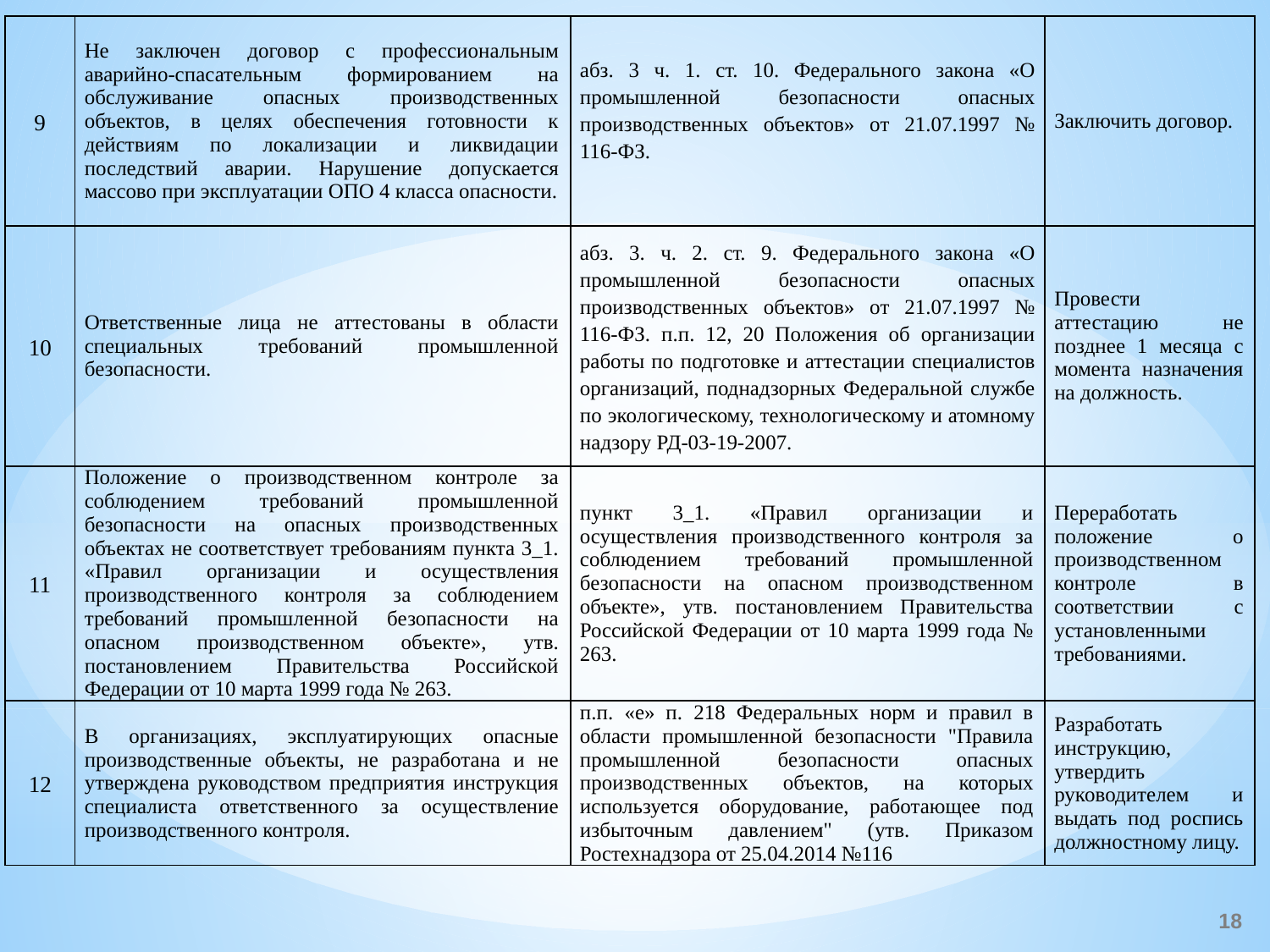

| 9 | Не заключен договор с профессиональным аварийно-спасательным формированием на обслуживание опасных производственных объектов, в целях обеспечения готовности к действиям по локализации и ликвидации последствий аварии. Нарушение допускается массово при эксплуатации ОПО 4 класса опасности. | абз. 3 ч. 1. ст. 10. Федерального закона «О промышленной безопасности опасных производственных объектов» от 21.07.1997 № 116-ФЗ. | Заключить договор. |
| --- | --- | --- | --- |
| 10 | Ответственные лица не аттестованы в области специальных требований промышленной безопасности. | абз. 3. ч. 2. ст. 9. Федерального закона «О промышленной безопасности опасных производственных объектов» от 21.07.1997 № 116-ФЗ. п.п. 12, 20 Положения об организации работы по подготовке и аттестации специалистов организаций, поднадзорных Федеральной службе по экологическому, технологическому и атомному надзору РД-03-19-2007. | Провести аттестацию не позднее 1 месяца с момента назначения на должность. |
| 11 | Положение о производственном контроле за соблюдением требований промышленной безопасности на опасных производственных объектах не соответствует требованиям пункта 3\_1. «Правил организации и осуществления производственного контроля за соблюдением требований промышленной безопасности на опасном производственном объекте», утв. постановлением Правительства Российской Федерации от 10 марта 1999 года № 263. | пункт 3\_1. «Правил организации и осуществления производственного контроля за соблюдением требований промышленной безопасности на опасном производственном объекте», утв. постановлением Правительства Российской Федерации от 10 марта 1999 года № 263. | Переработать положение о производственном контроле в соответствии с установленными требованиями. |
| 12 | В организациях, эксплуатирующих опасные производственные объекты, не разработана и не утверждена руководством предприятия инструкция специалиста ответственного за осуществление производственного контроля. | п.п. «е» п. 218 Федеральных норм и правил в области промышленной безопасности "Правила промышленной безопасности опасных производственных объектов, на которых используется оборудование, работающее под избыточным давлением" (утв. Приказом Ростехнадзора от 25.04.2014 №116 | Разработать инструкцию, утвердить руководителем и выдать под роспись должностному лицу. |
18